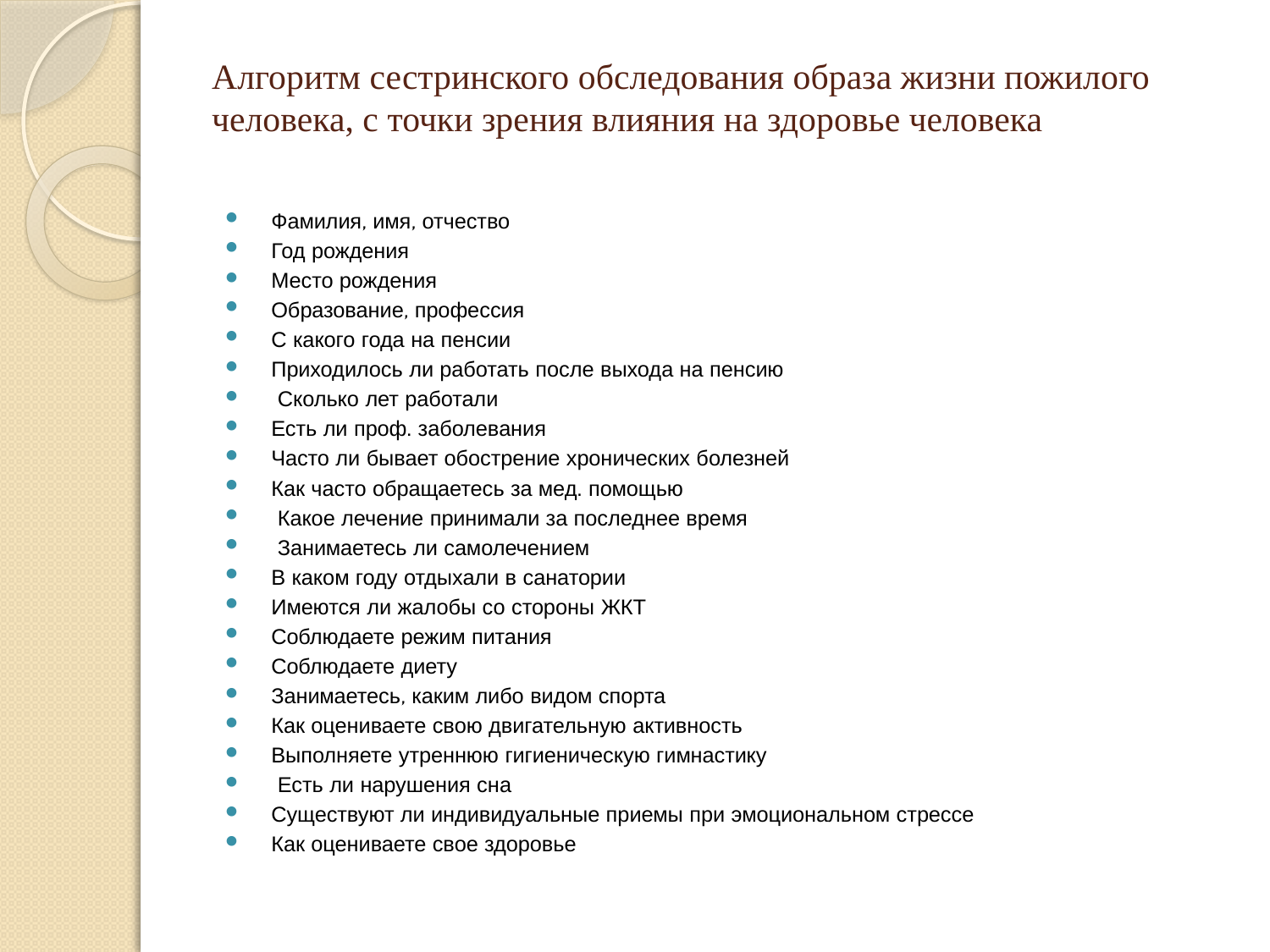

# Алгоритм сестринского обследования образа жизни пожилого человека, с точки зрения влияния на здоровье человека
Фамилия, имя, отчество
Год рождения
Место рождения
Образование, профессия
С какого года на пенсии
Приходилось ли работать после выхода на пенсию
 Сколько лет работали
Есть ли проф. заболевания
Часто ли бывает обострение хронических болезней
Как часто обращаетесь за мед. помощью
 Какое лечение принимали за последнее время
 Занимаетесь ли самолечением
В каком году отдыхали в санатории
Имеются ли жалобы со стороны ЖКТ
Соблюдаете режим питания
Соблюдаете диету
Занимаетесь, каким либо видом спорта
Как оцениваете свою двигательную активность
Выполняете утреннюю гигиеническую гимнастику
 Есть ли нарушения сна
Существуют ли индивидуальные приемы при эмоциональном стрессе
Как оцениваете свое здоровье